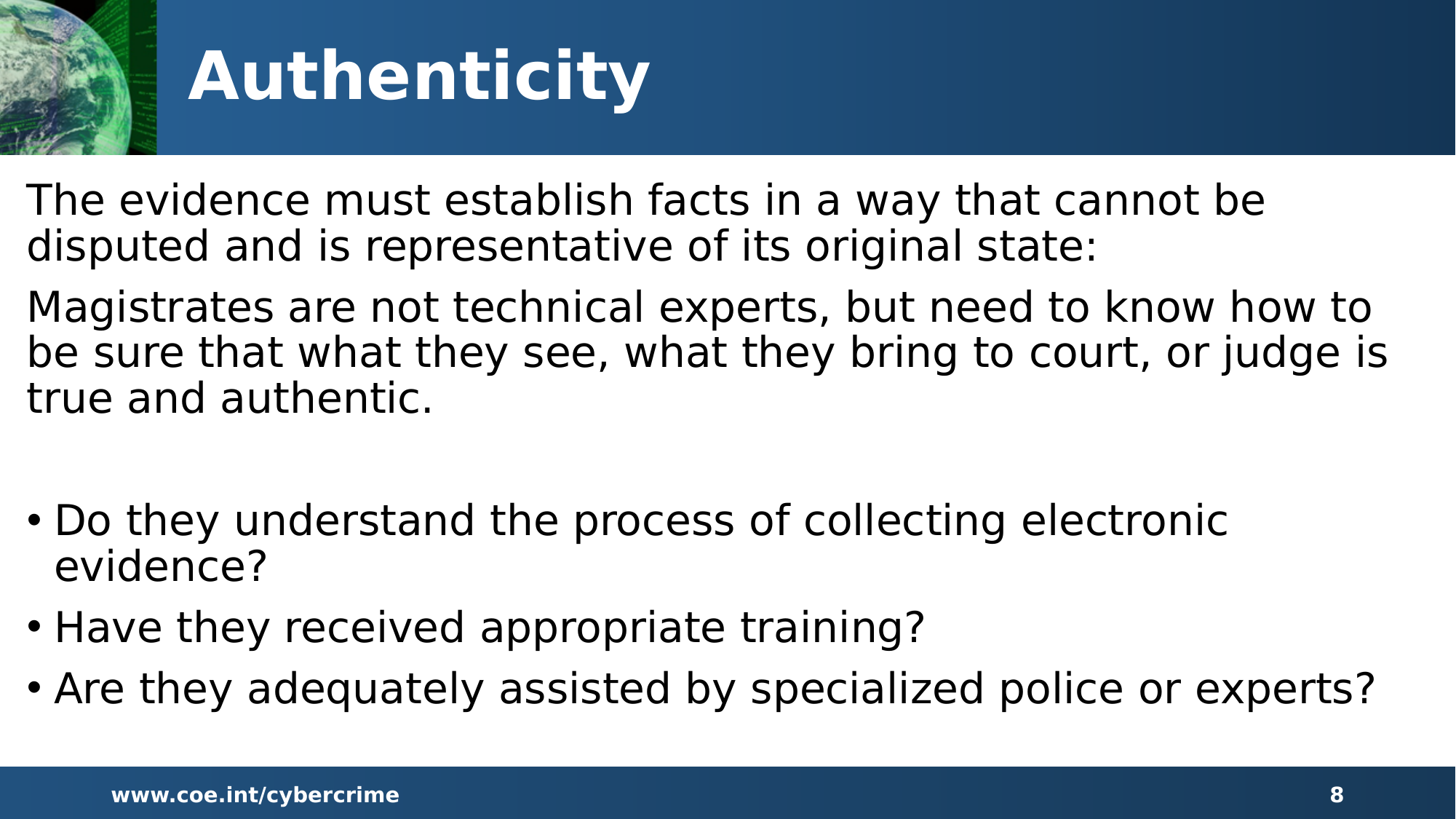

# Authenticity
The evidence must establish facts in a way that cannot be disputed and is representative of its original state:
Magistrates are not technical experts, but need to know how to be sure that what they see, what they bring to court, or judge is true and authentic.

Do they understand the process of collecting electronic evidence?
Have they received appropriate training?
Are they adequately assisted by specialized police or experts?

www.coe.int/cybercrime
8